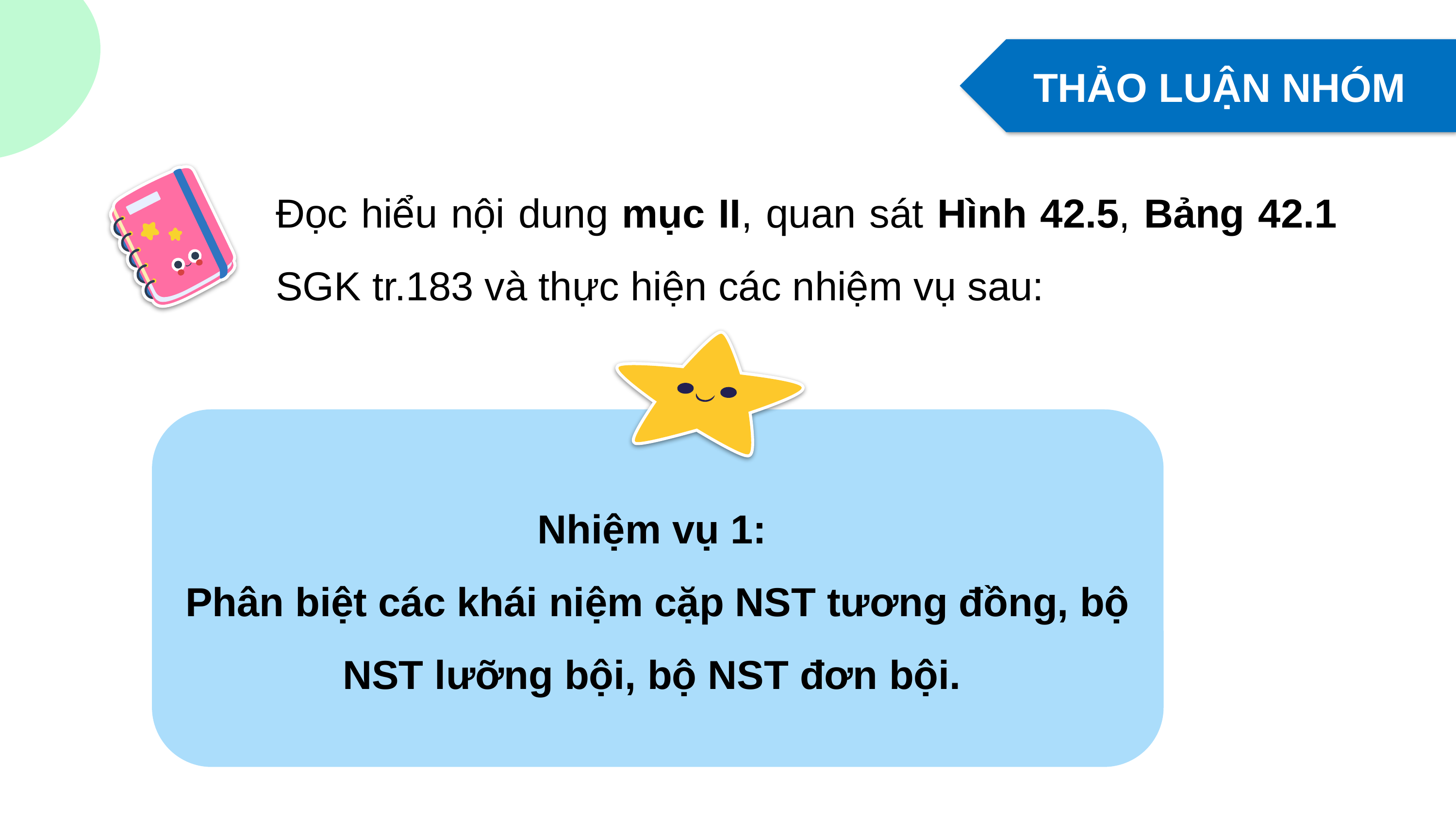

THẢO LUẬN NHÓM
Đọc hiểu nội dung mục II, quan sát Hình 42.5, Bảng 42.1 SGK tr.183 và thực hiện các nhiệm vụ sau:

Nhiệm vụ 1:
Phân biệt các khái niệm cặp NST tương đồng, bộ NST lưỡng bội, bộ NST đơn bội.